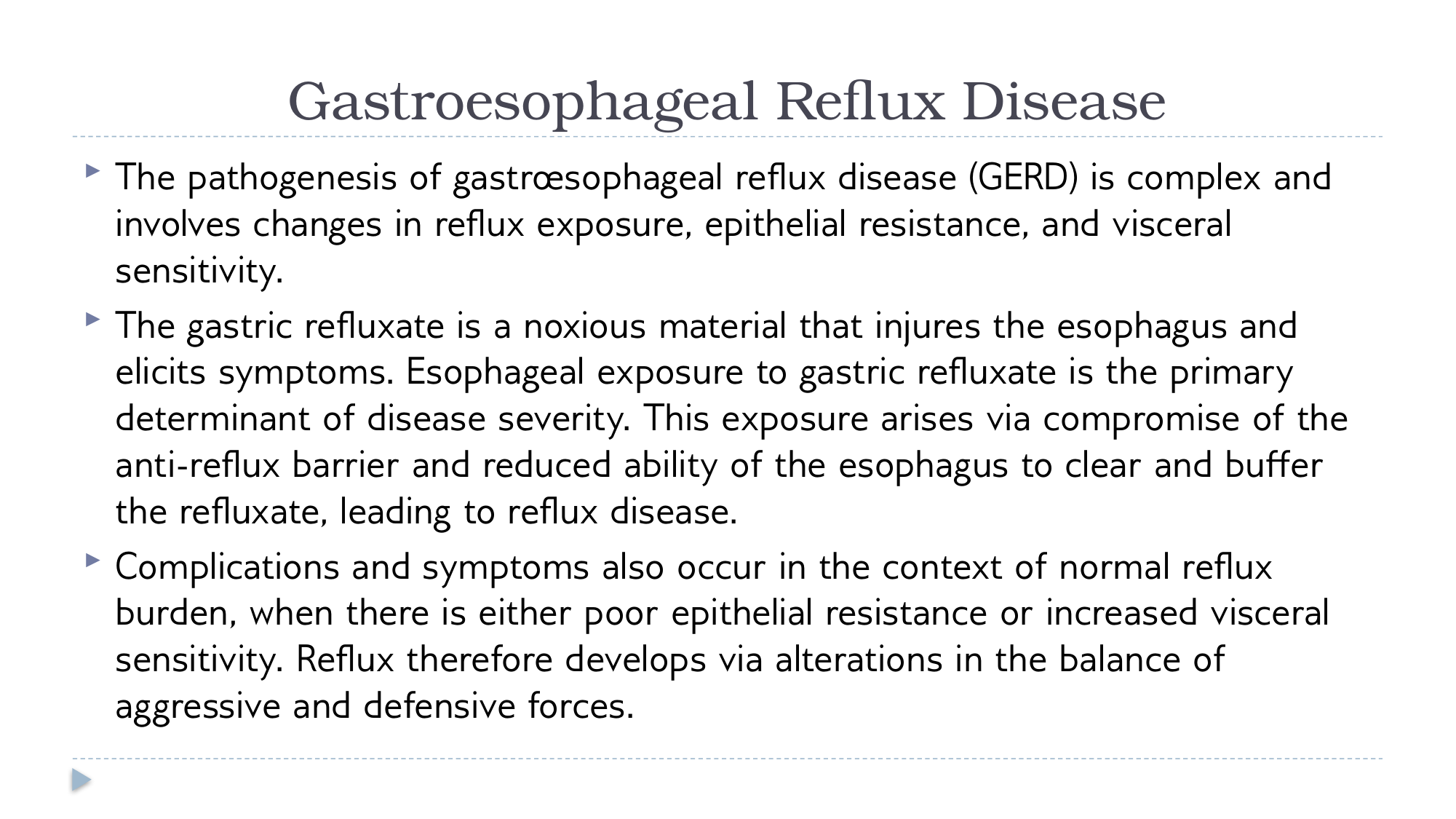

# Gastroesophageal Reflux Disease
The pathogenesis of gastroesophageal reflux disease (GERD) is complex and involves changes in reflux exposure, epithelial resistance, and visceral sensitivity.
The gastric refluxate is a noxious material that injures the esophagus and elicits symptoms. Esophageal exposure to gastric refluxate is the primary determinant of disease severity. This exposure arises via compromise of the anti-reflux barrier and reduced ability of the esophagus to clear and buffer the refluxate, leading to reflux disease.
Complications and symptoms also occur in the context of normal reflux burden, when there is either poor epithelial resistance or increased visceral sensitivity. Reflux therefore develops via alterations in the balance of aggressive and defensive forces.